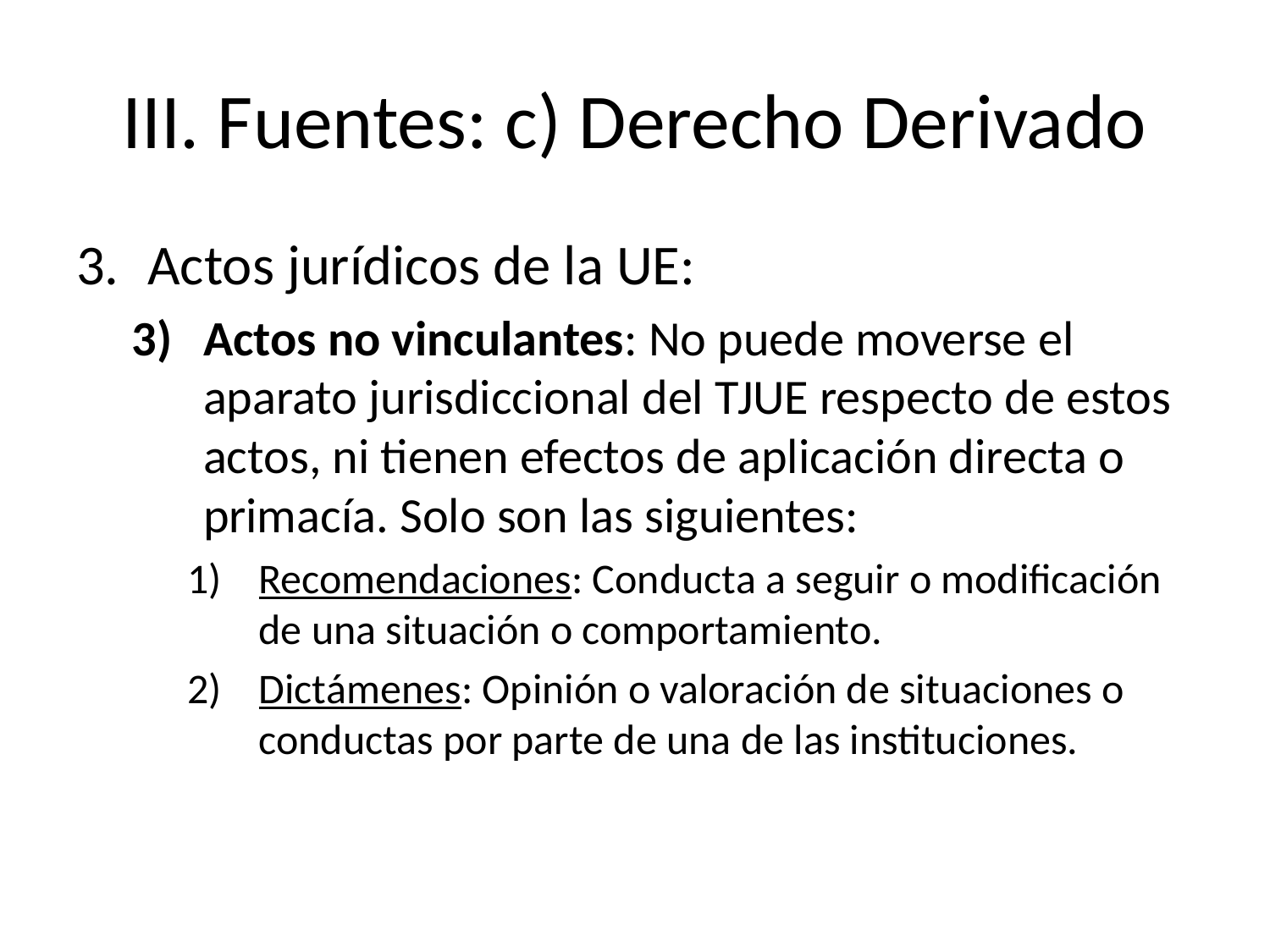

# III. Fuentes: c) Derecho Derivado
Actos jurídicos de la UE:
Actos no vinculantes: No puede moverse el aparato jurisdiccional del TJUE respecto de estos actos, ni tienen efectos de aplicación directa o primacía. Solo son las siguientes:
Recomendaciones: Conducta a seguir o modificación de una situación o comportamiento.
Dictámenes: Opinión o valoración de situaciones o conductas por parte de una de las instituciones.